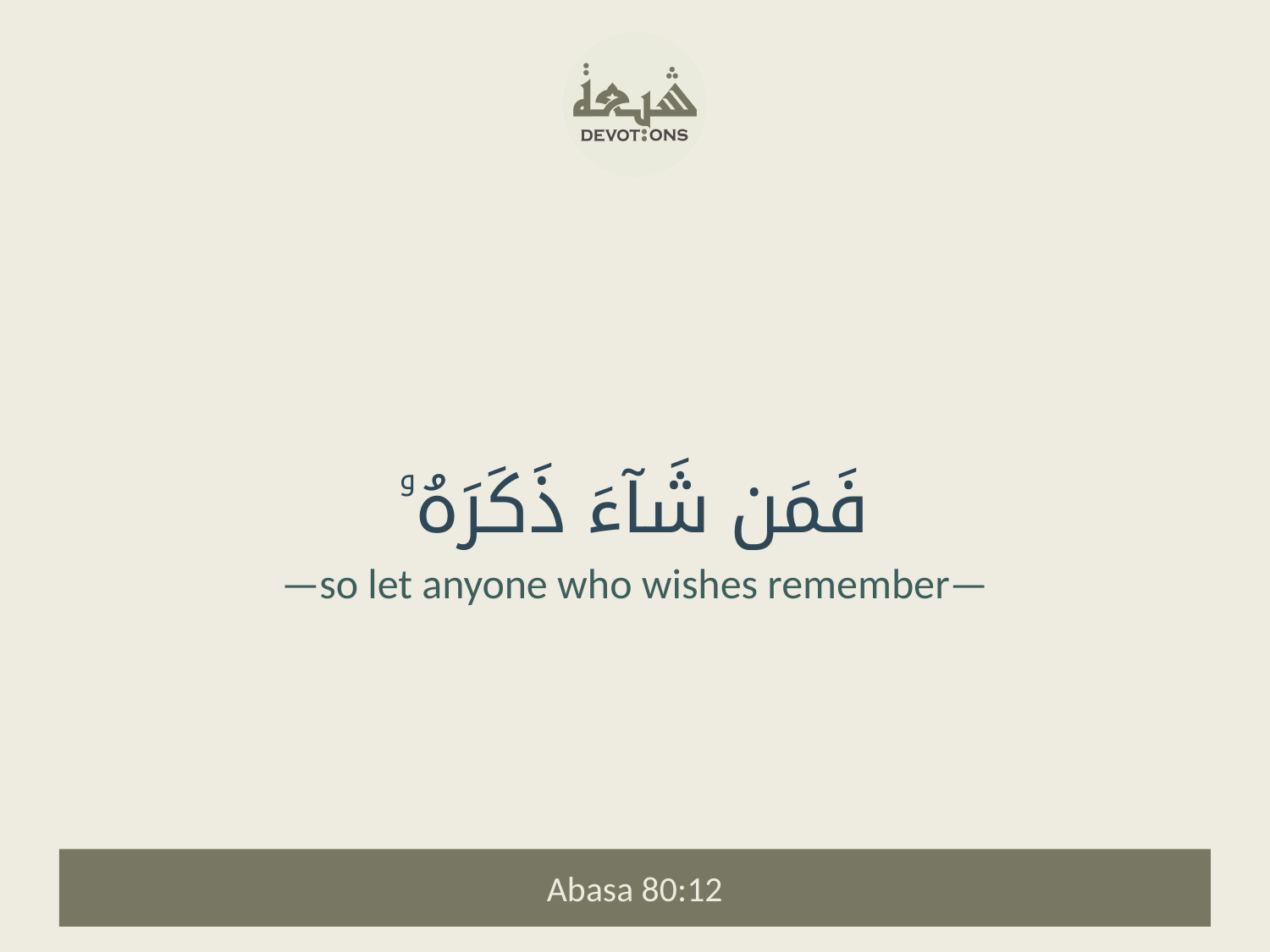

فَمَن شَآءَ ذَكَرَهُۥ
—so let anyone who wishes remember—
Abasa 80:12